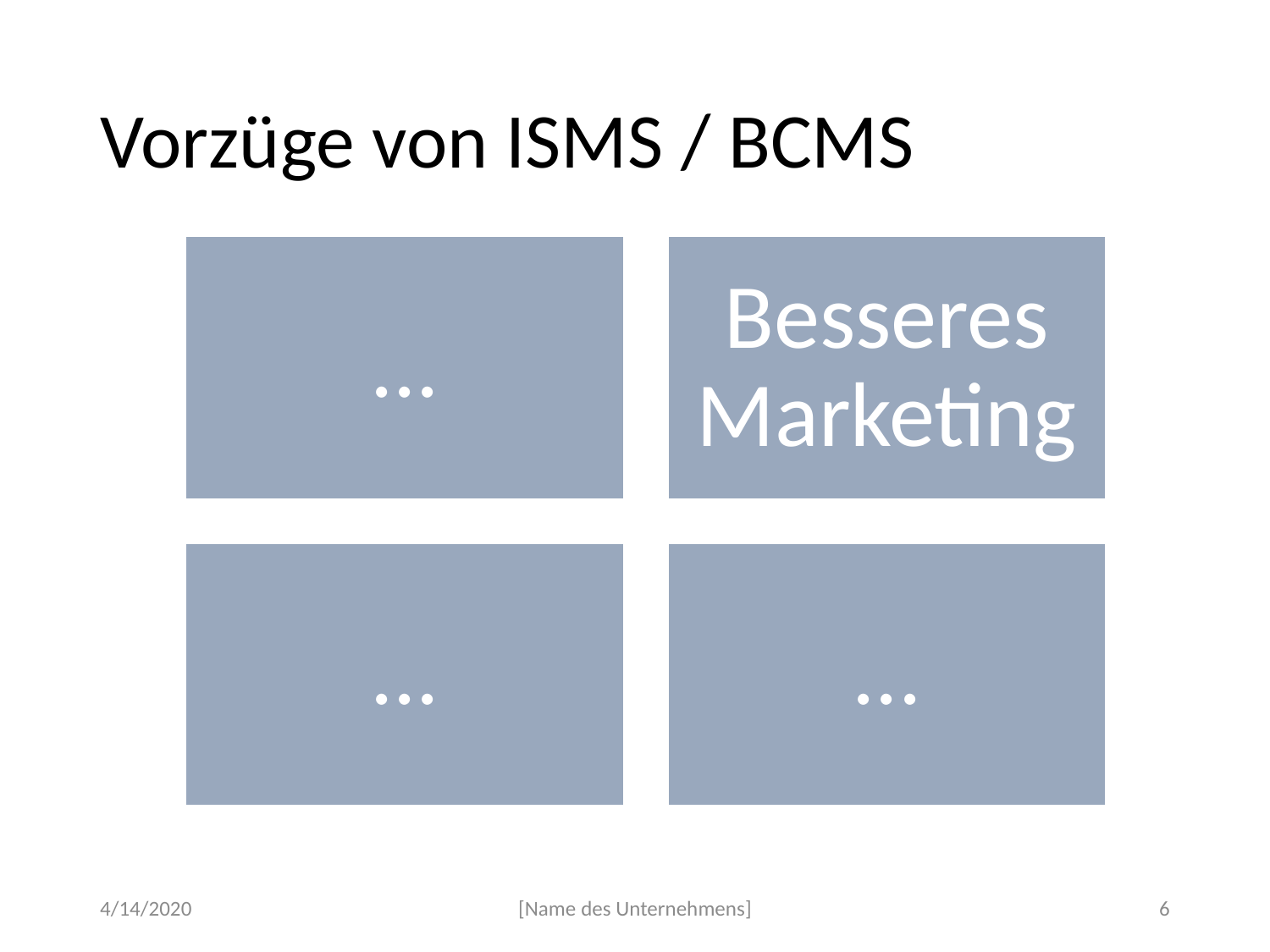

# Vorzüge von ISMS / BCMS
...
Besseres Marketing
...
...
4/14/2020
[Name des Unternehmens]
6